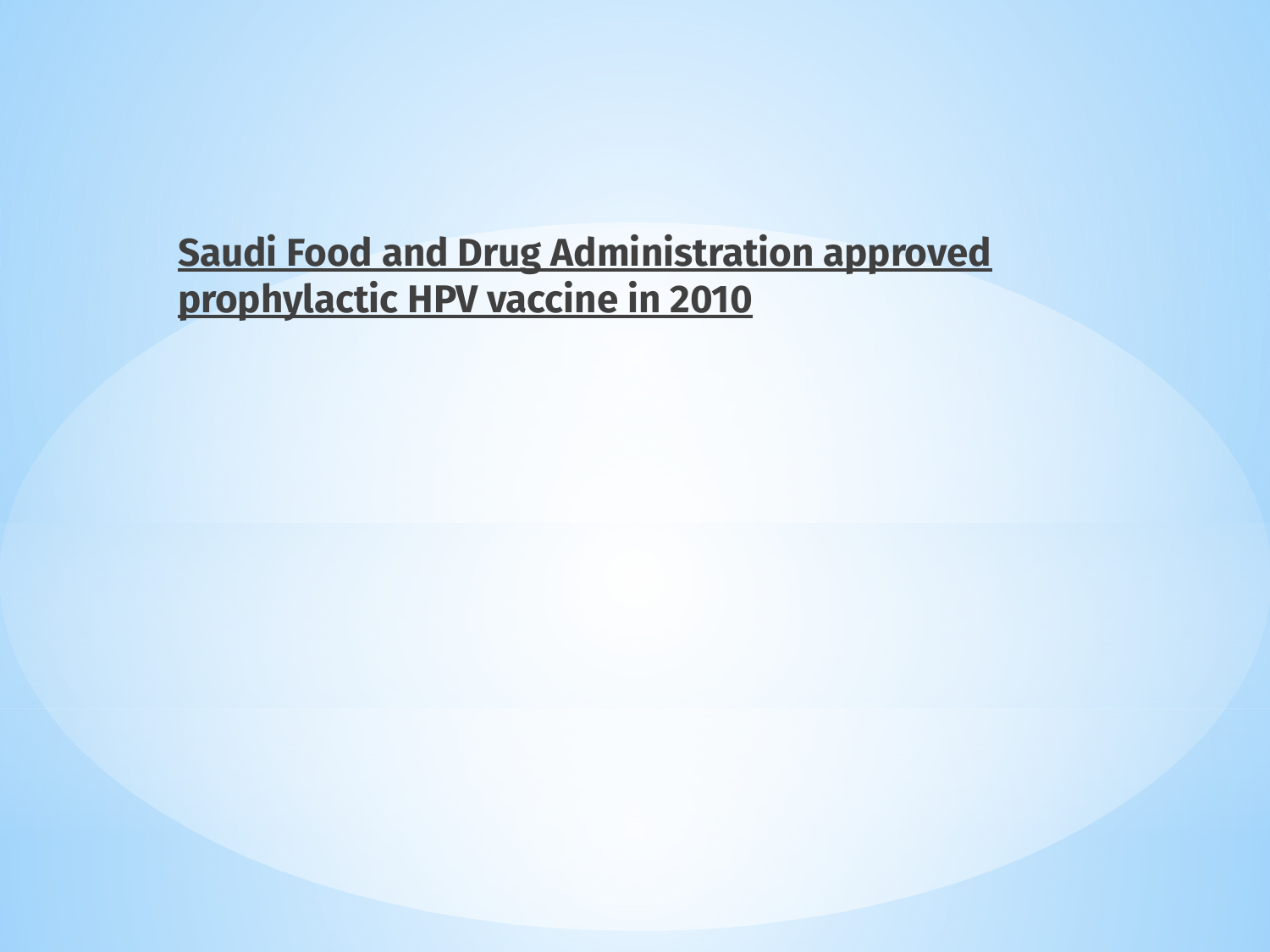

Saudi Food and Drug Administration approved prophylactic HPV vaccine in 2010
#